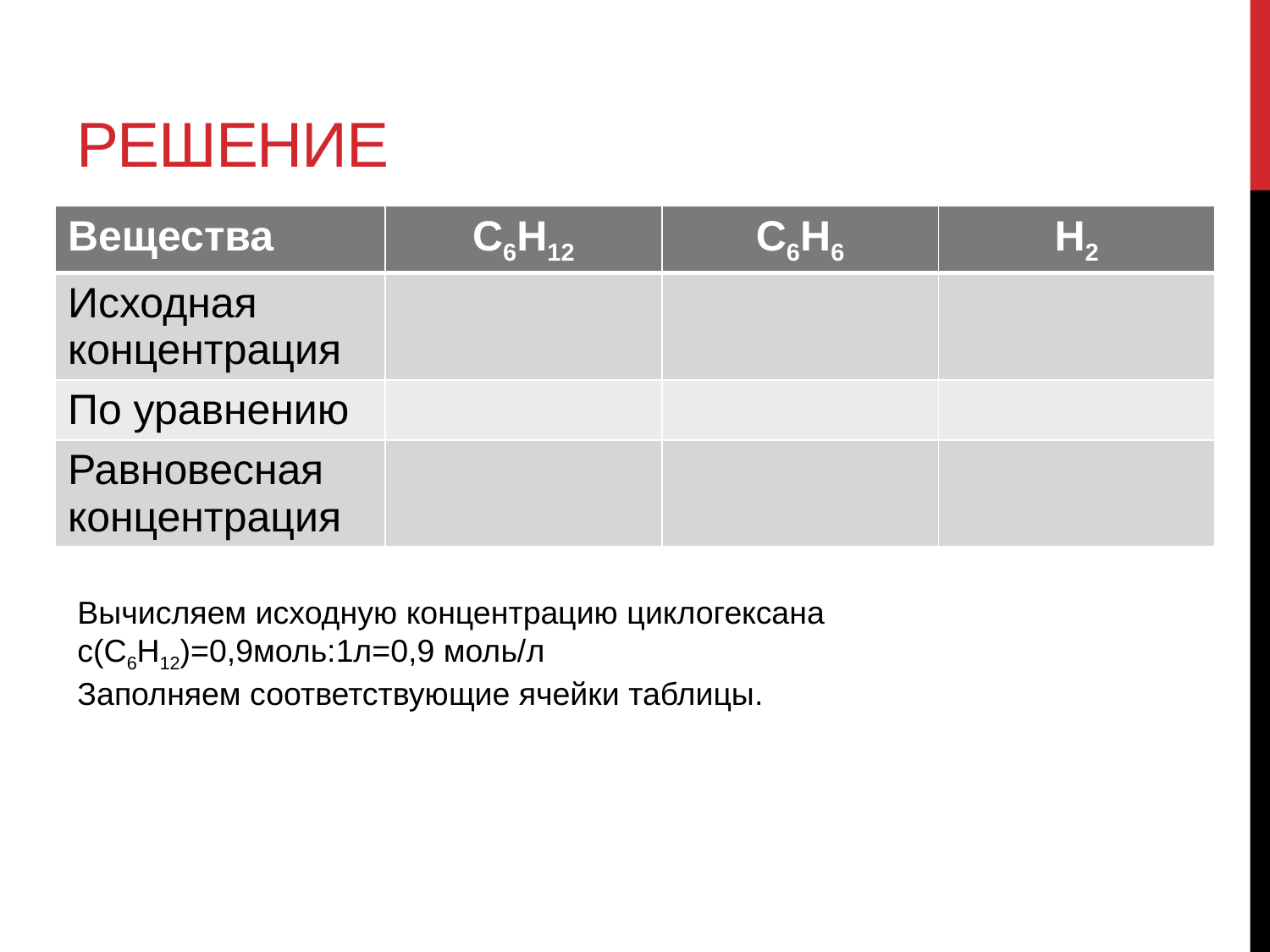

# решение
| Вещества | С6Н12 | С6Н6 | Н2 |
| --- | --- | --- | --- |
| Исходная концентрация |  |  |  |
| По уравнению |  |  |  |
| Равновесная концентрация |  |  |  |
Вычисляем исходную концентрацию циклогексана
с(С6Н12)=0,9моль:1л=0,9 моль/л
Заполняем соответствующие ячейки таблицы.